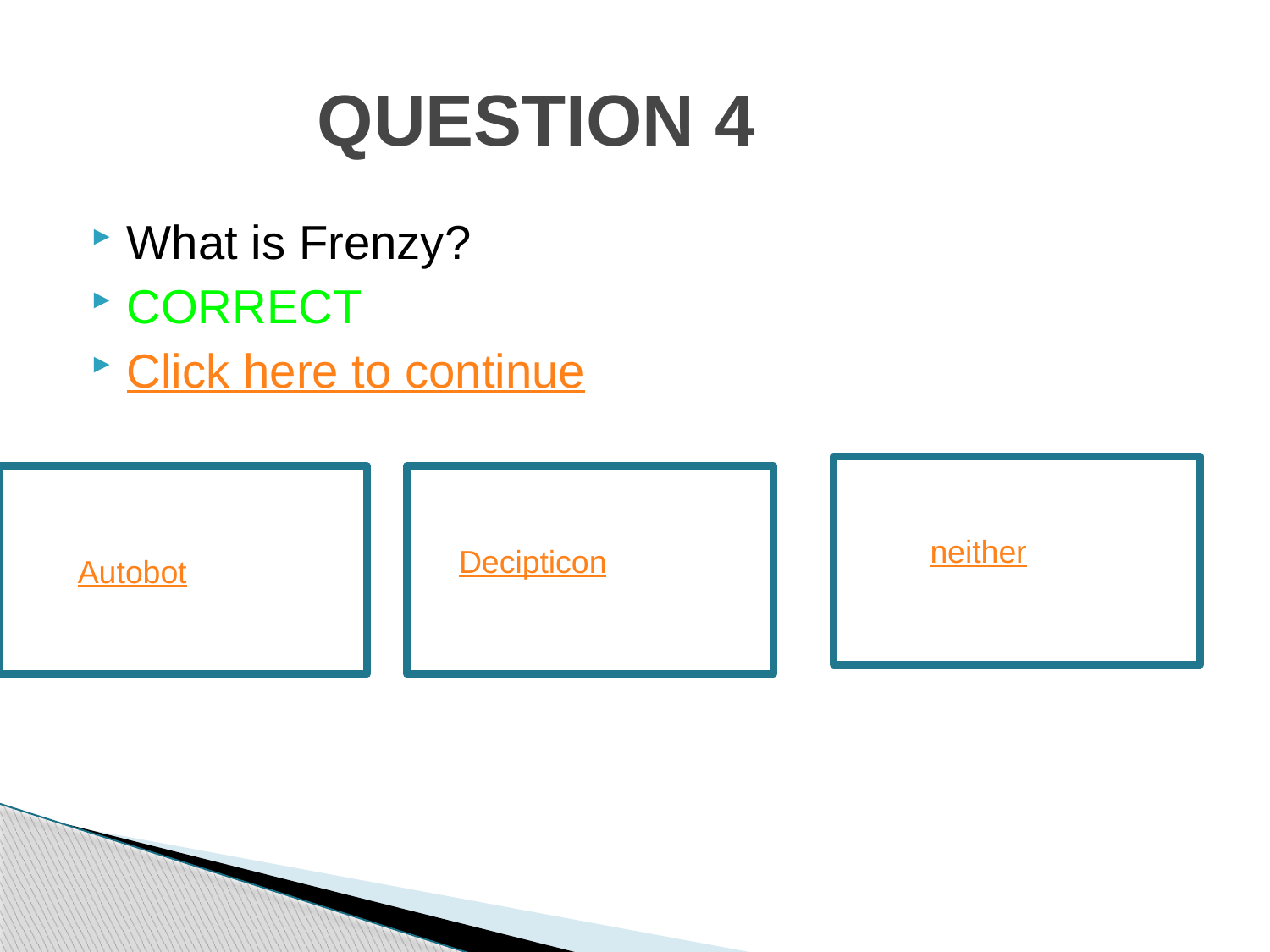

# QUESTION 4
What is Frenzy?
CORRECT
Click here to continue

     neither

    Autobot

Decipticon